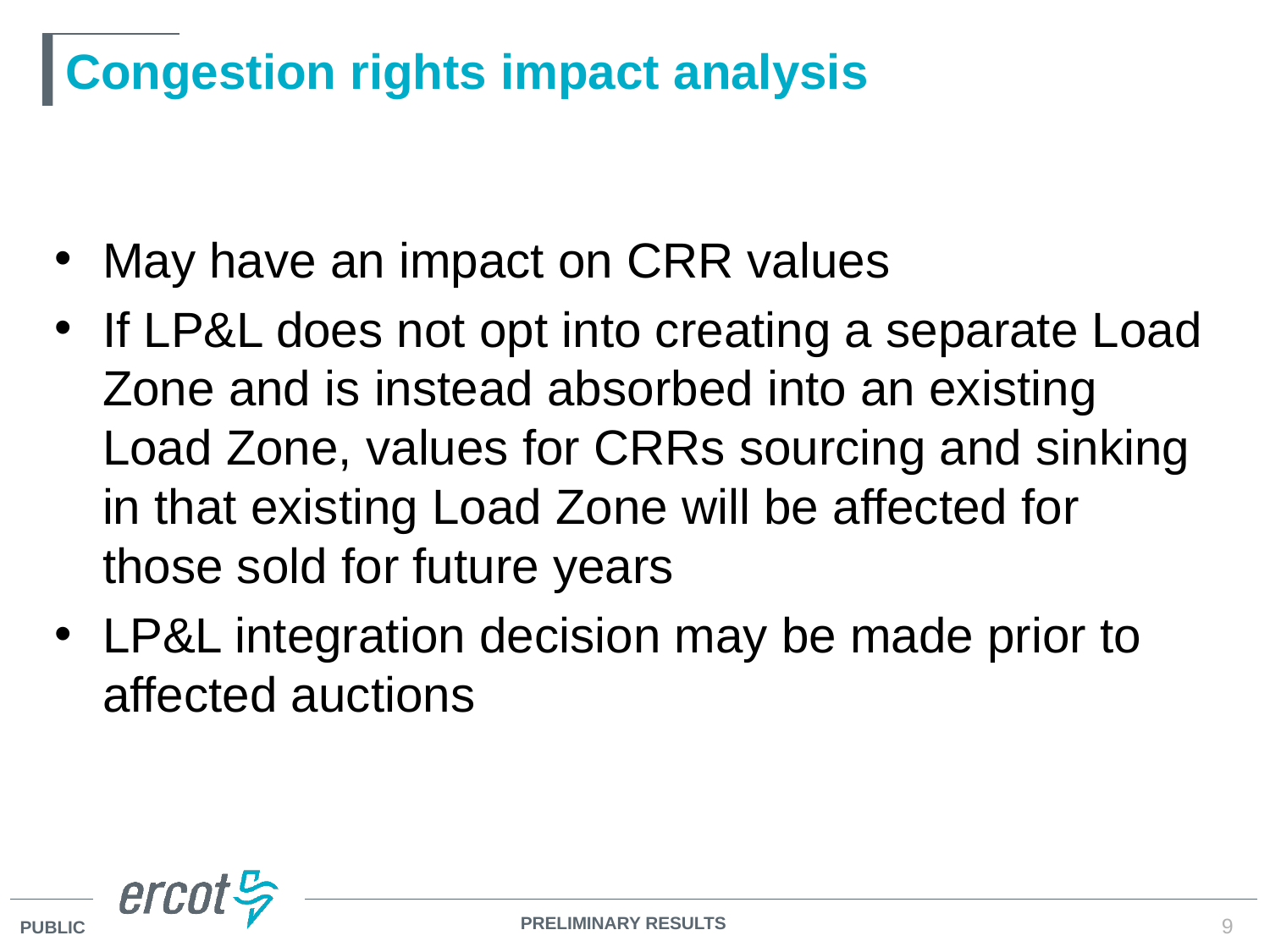

# Congestion rights impact analysis
May have an impact on CRR values
If LP&L does not opt into creating a separate Load Zone and is instead absorbed into an existing Load Zone, values for CRRs sourcing and sinking in that existing Load Zone will be affected for those sold for future years
LP&L integration decision may be made prior to affected auctions
PRELIMINARY RESULTS
9